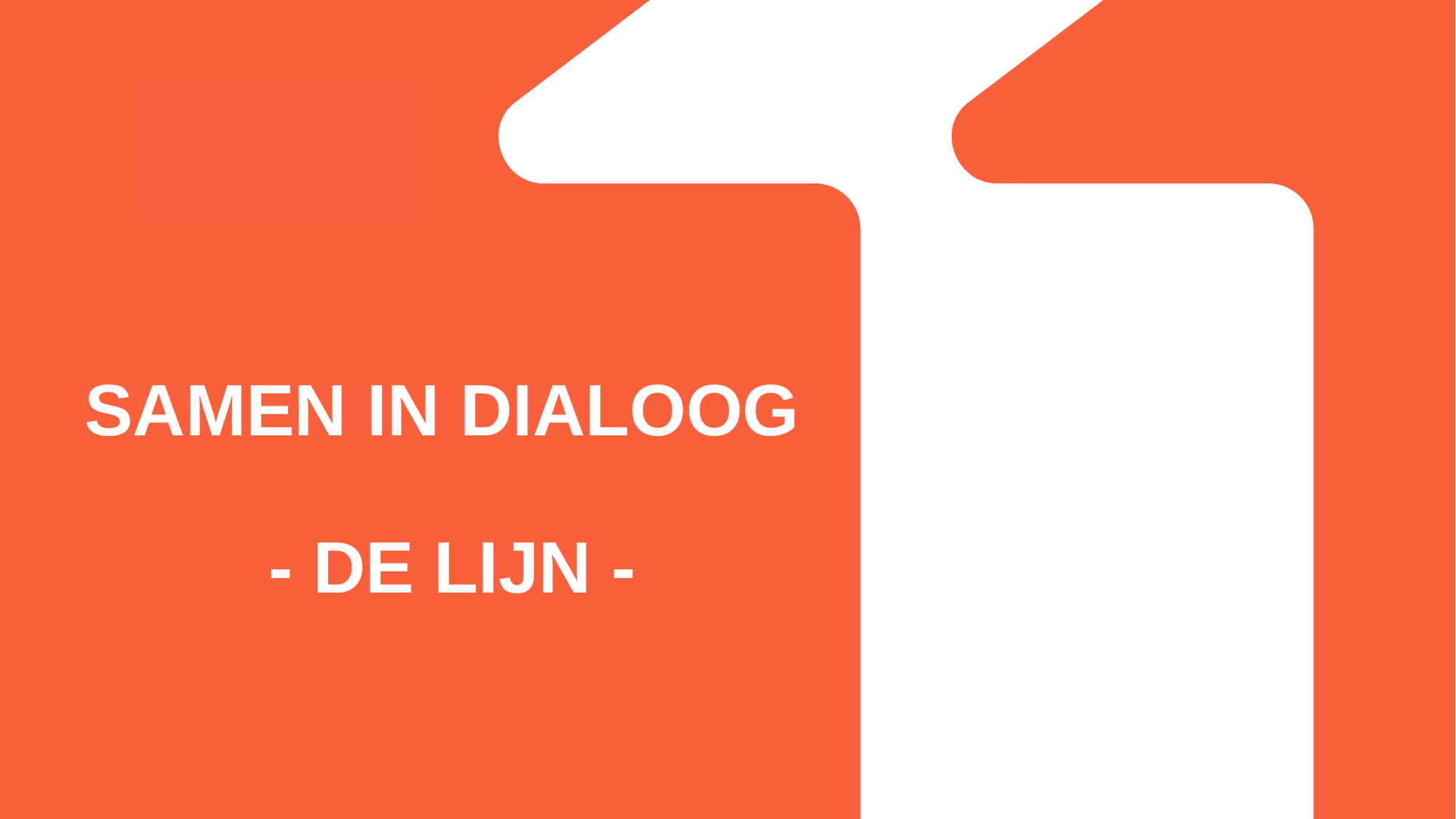

# Samen in dialoog - De lijn -